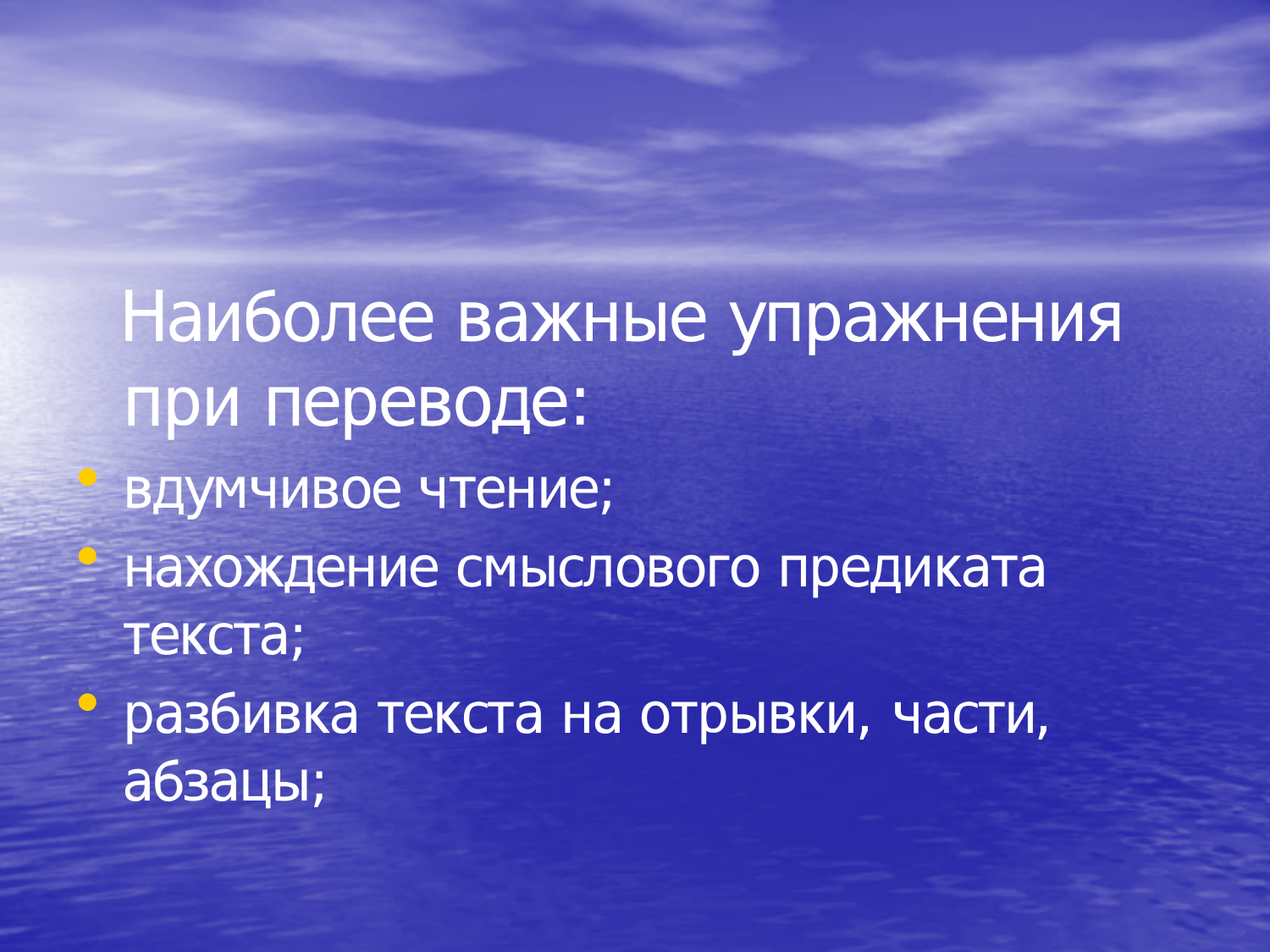

#
  Наиболее важные упражнения   при переводе:
вдумчивое чтение;
нахождение смыслового предиката текста;
разбивка текста на отрывки, части, абзацы;